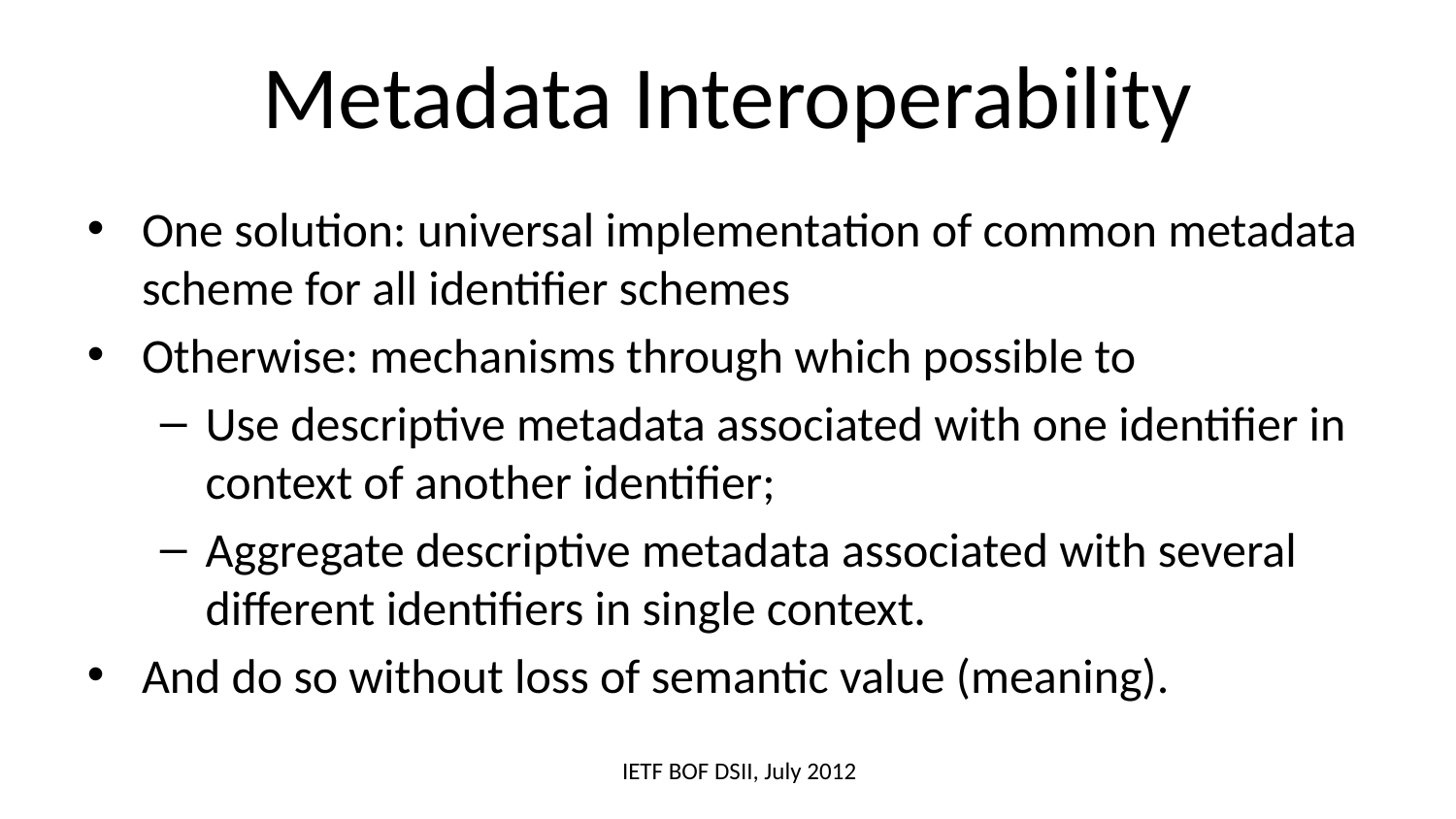

# Metadata Interoperability
One solution: universal implementation of common metadata scheme for all identifier schemes
Otherwise: mechanisms through which possible to
Use descriptive metadata associated with one identifier in context of another identifier;
Aggregate descriptive metadata associated with several different identifiers in single context.
And do so without loss of semantic value (meaning).